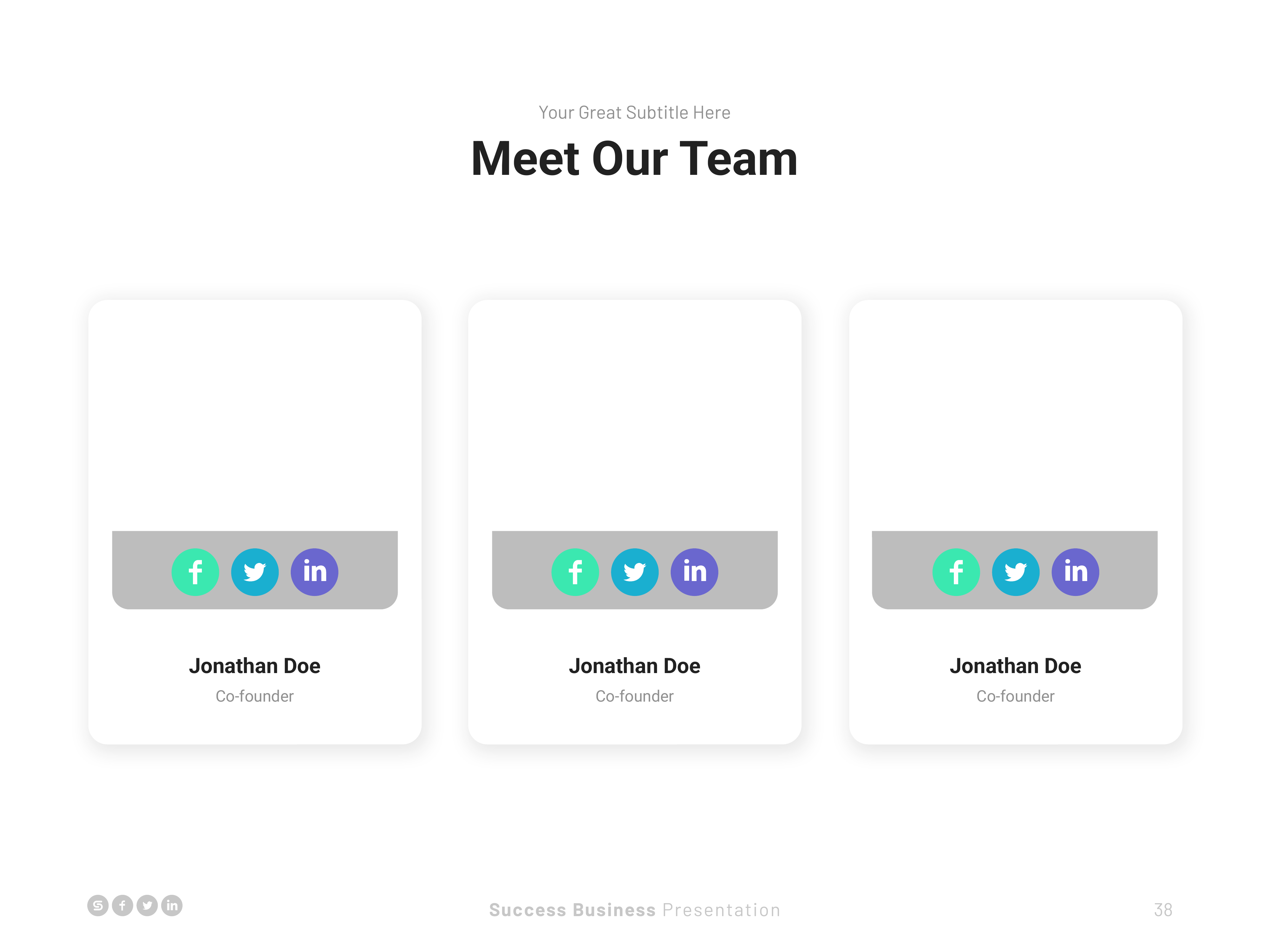

Your Great Subtitle Here
Meet Our Team

Jonathan Doe
Jonathan Doe
Jonathan Doe
Co-founder
Co-founder
Co-founder